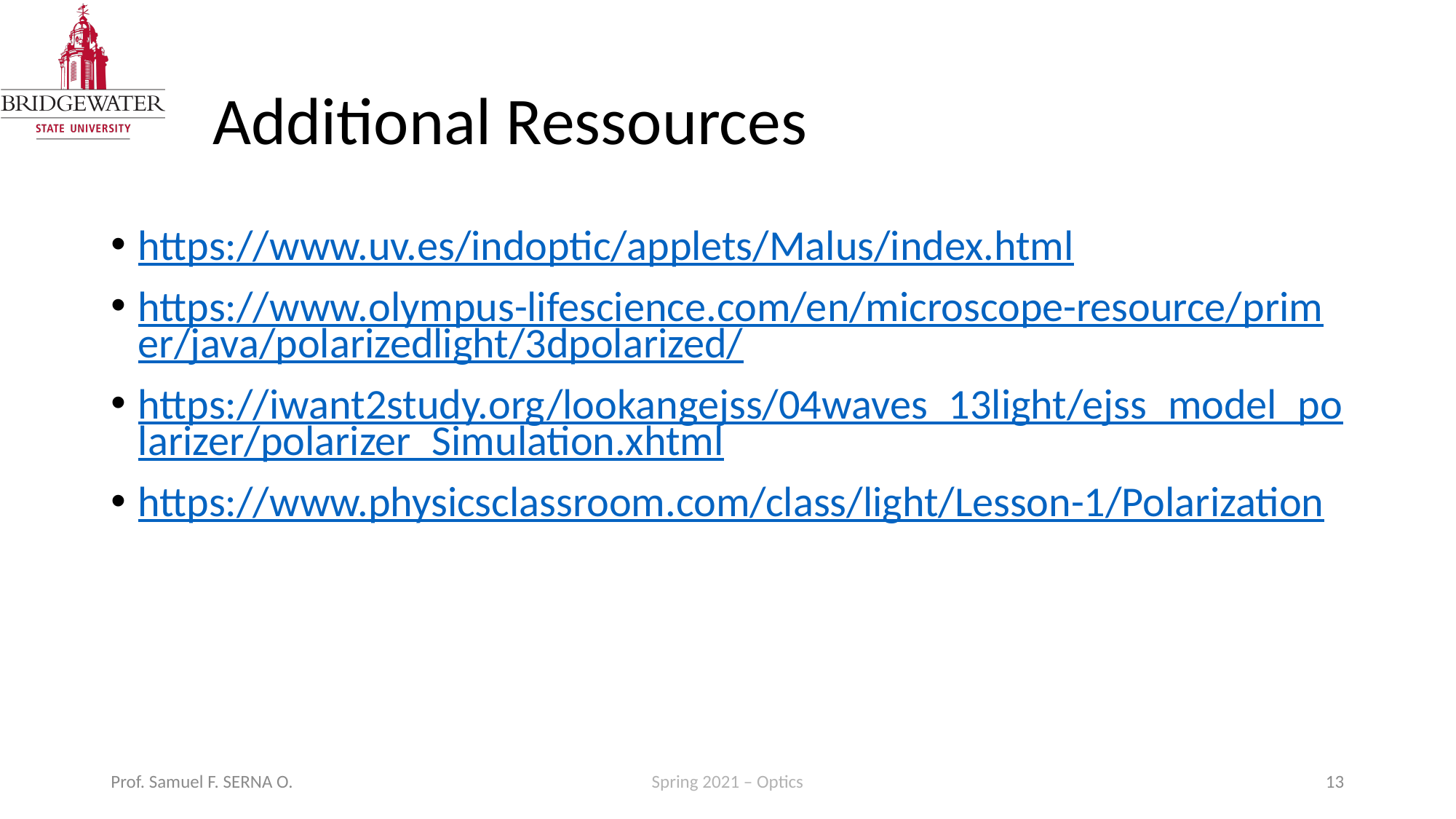

# Additional Ressources
https://www.uv.es/indoptic/applets/Malus/index.html
https://www.olympus-lifescience.com/en/microscope-resource/primer/java/polarizedlight/3dpolarized/
https://iwant2study.org/lookangejss/04waves_13light/ejss_model_polarizer/polarizer_Simulation.xhtml
https://www.physicsclassroom.com/class/light/Lesson-1/Polarization

Prof. Samuel F. SERNA O.
Spring 2021 – Optics
13